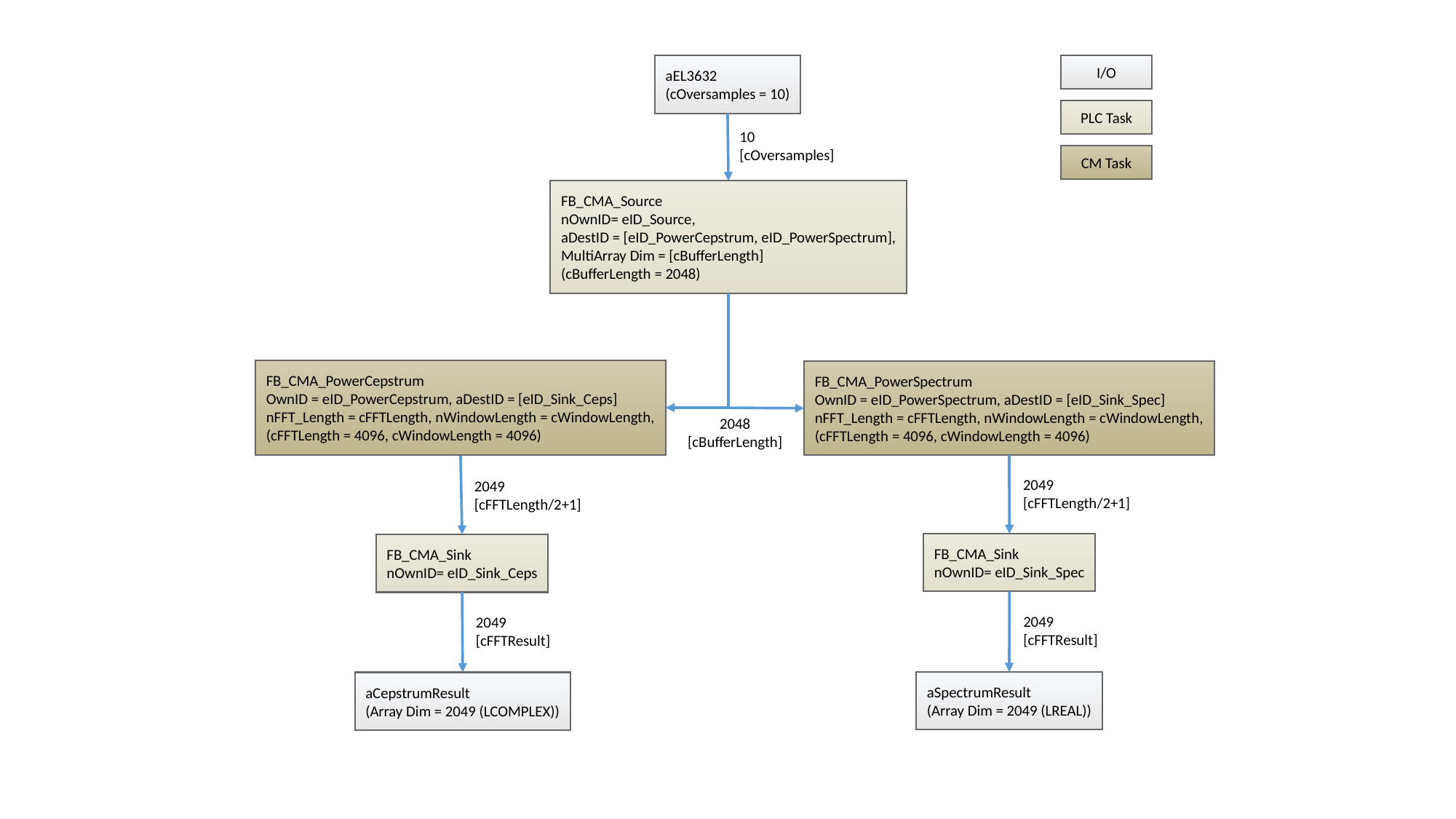

aEL3632
(cOversamples = 10)
I/O
PLC Task
10
[cOversamples]
CM Task
FB_CMA_Source
nOwnID= eID_Source,
aDestID = [eID_PowerCepstrum, eID_PowerSpectrum],
MultiArray Dim = [cBufferLength]
(cBufferLength = 2048)
FB_CMA_PowerCepstrum
OwnID = eID_PowerCepstrum, aDestID = [eID_Sink_Ceps]
nFFT_Length = cFFTLength, nWindowLength = cWindowLength,
(cFFTLength = 4096, cWindowLength = 4096)
FB_CMA_PowerSpectrum
OwnID = eID_PowerSpectrum, aDestID = [eID_Sink_Spec]
nFFT_Length = cFFTLength, nWindowLength = cWindowLength,
(cFFTLength = 4096, cWindowLength = 4096)
2048
[cBufferLength]
2049
[cFFTLength/2+1]
2049
[cFFTLength/2+1]
FB_CMA_Sink
nOwnID= eID_Sink_Spec
FB_CMA_Sink
nOwnID= eID_Sink_Ceps
2049
[cFFTResult]
2049
[cFFTResult]
aSpectrumResult
(Array Dim = 2049 (LREAL))
aCepstrumResult
(Array Dim = 2049 (LCOMPLEX))